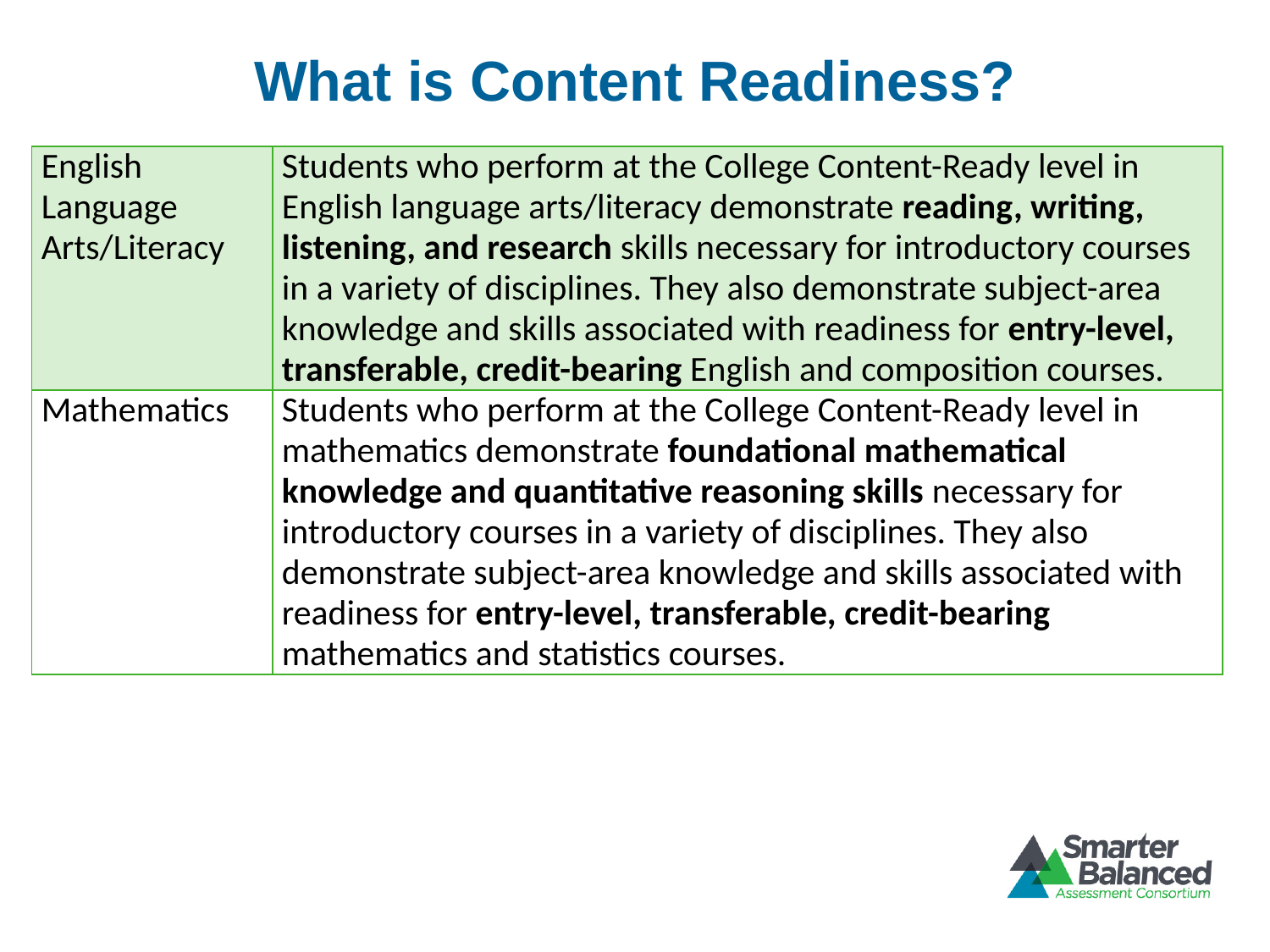

# What is Content Readiness?
| English Language Arts/Literacy | Students who perform at the College Content-Ready level in English language arts/literacy demonstrate reading, writing, listening, and research skills necessary for introductory courses in a variety of disciplines. They also demonstrate subject-area knowledge and skills associated with readiness for entry-level, transferable, credit-bearing English and composition courses. |
| --- | --- |
| Mathematics | Students who perform at the College Content-Ready level in mathematics demonstrate foundational mathematical knowledge and quantitative reasoning skills necessary for introductory courses in a variety of disciplines. They also demonstrate subject-area knowledge and skills associated with readiness for entry-level, transferable, credit-bearing mathematics and statistics courses. |